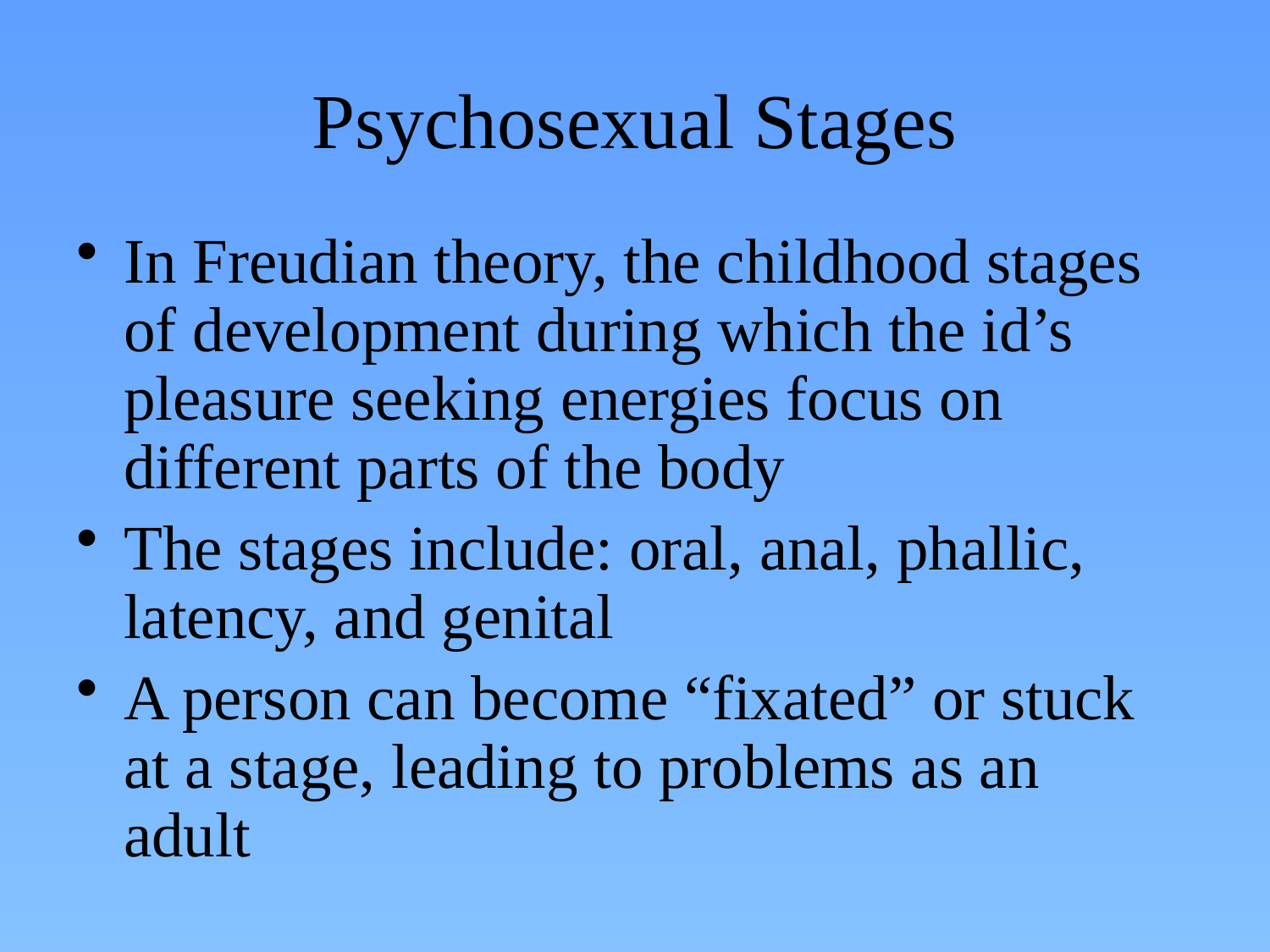

# Psychosexual Stages
In Freudian theory, the childhood stages of development during which the id’s pleasure seeking energies focus on different parts of the body
The stages include: oral, anal, phallic, latency, and genital
A person can become “fixated” or stuck at a stage, leading to problems as an adult